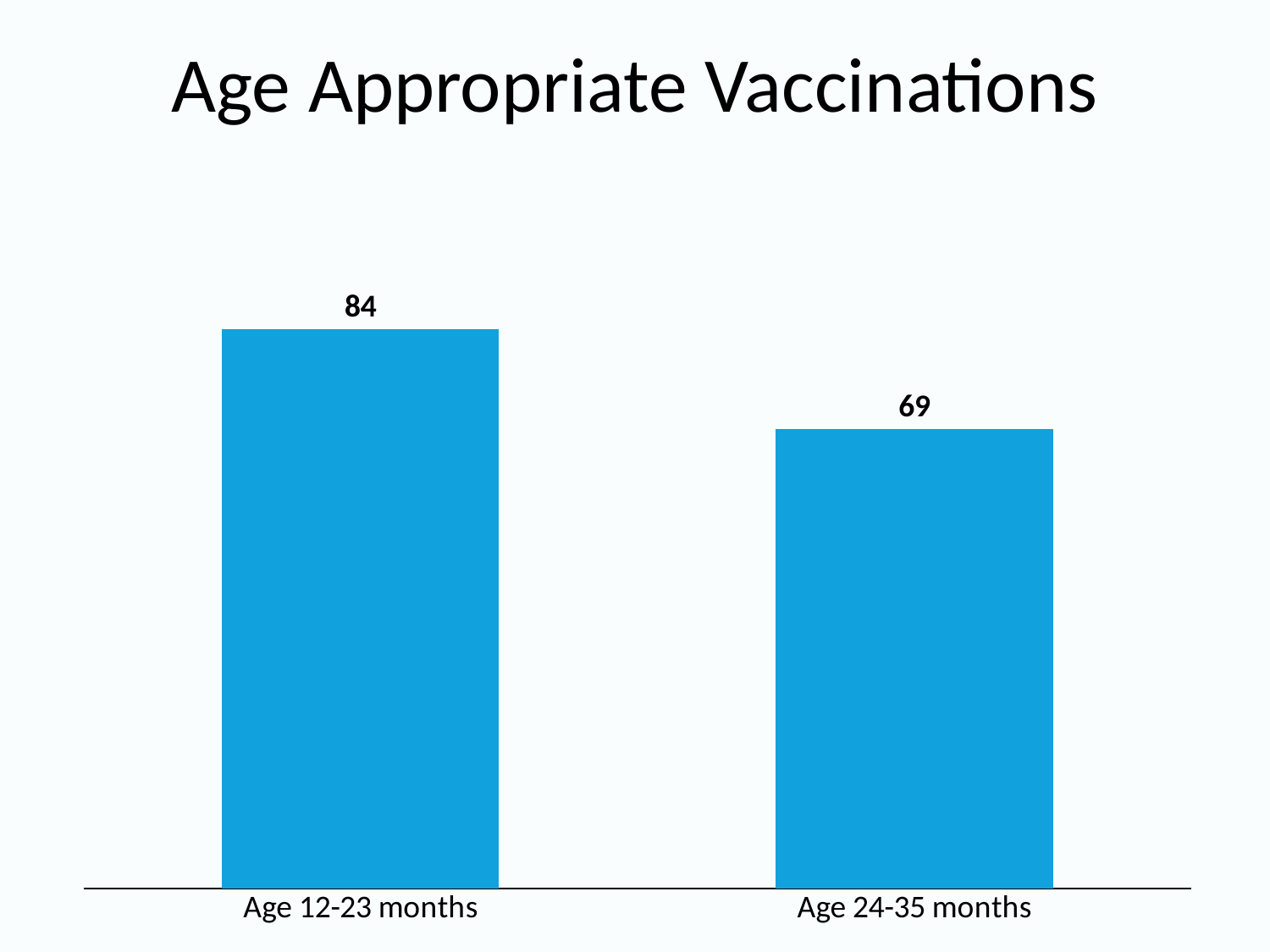

# Age Appropriate Vaccinations

### Chart

| Category | Age appropriate vaccinations |
|---|---|
| Age 12-23 months | 84.0 |
| Age 24-35 months | 69.0 |